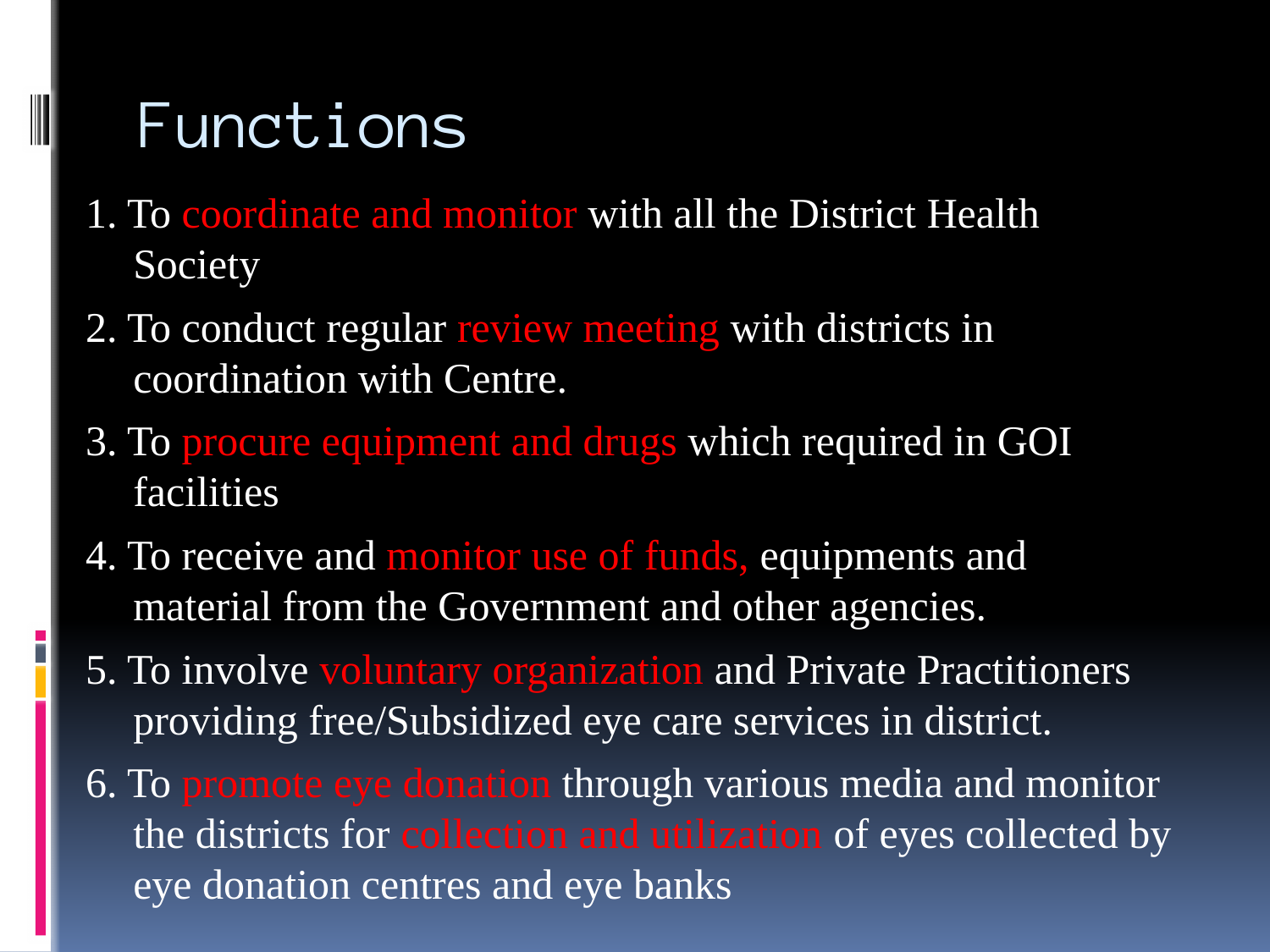

# Functions
1. To coordinate and monitor with all the District Health Society
2. To conduct regular review meeting with districts in coordination with Centre.
3. To procure equipment and drugs which required in GOI facilities
4. To receive and monitor use of funds, equipments and material from the Government and other agencies.
5. To involve voluntary organization and Private Practitioners providing free/Subsidized eye care services in district.
6. To promote eye donation through various media and monitor the districts for collection and utilization of eyes collected by eye donation centres and eye banks